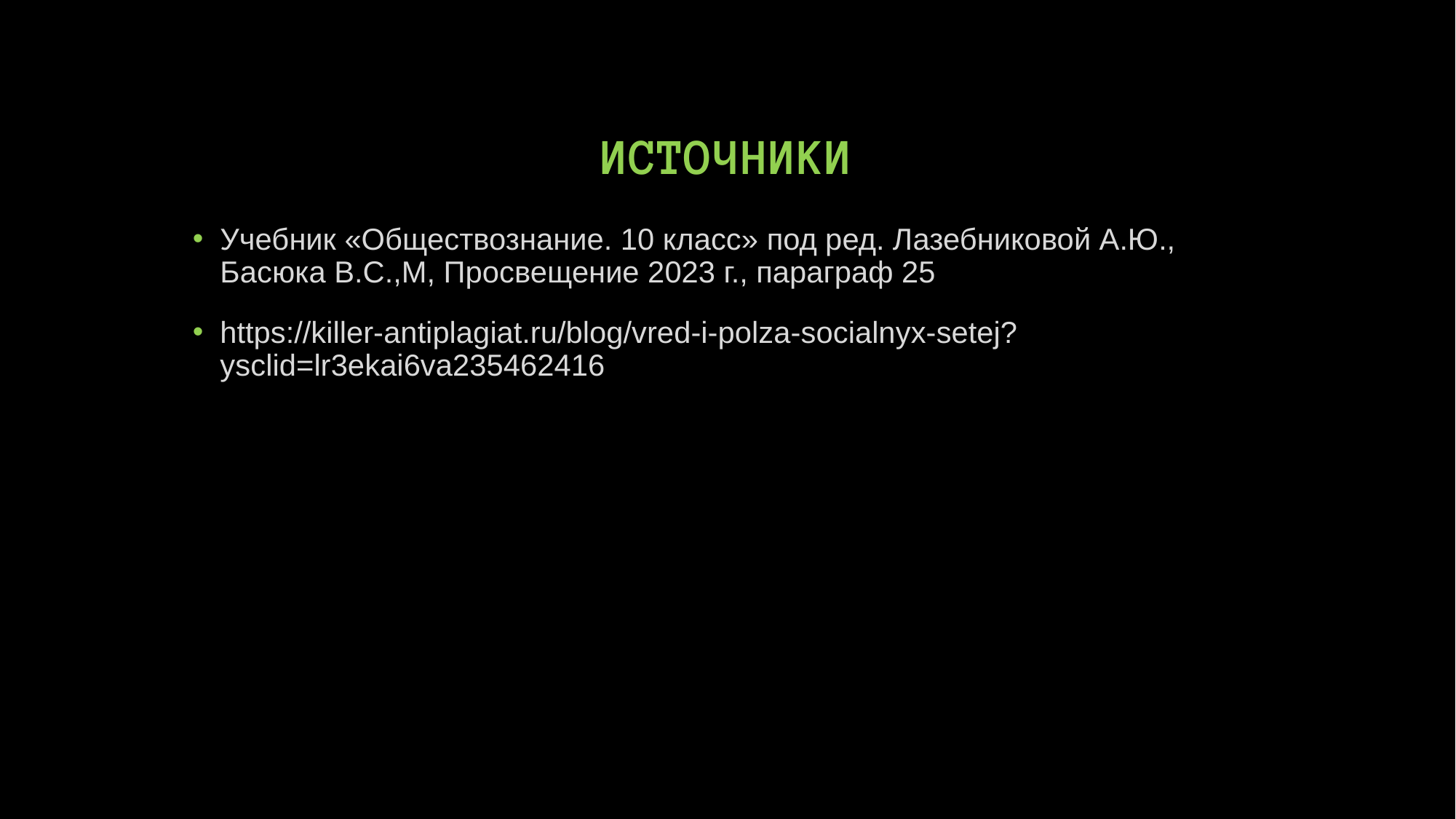

# ИСТОЧНИКИ
Учебник «Обществознание. 10 класс» под ред. Лазебниковой А.Ю., Басюка В.С.,М, Просвещение 2023 г., параграф 25
https://killer-antiplagiat.ru/blog/vred-i-polza-socialnyx-setej?ysclid=lr3ekai6va235462416